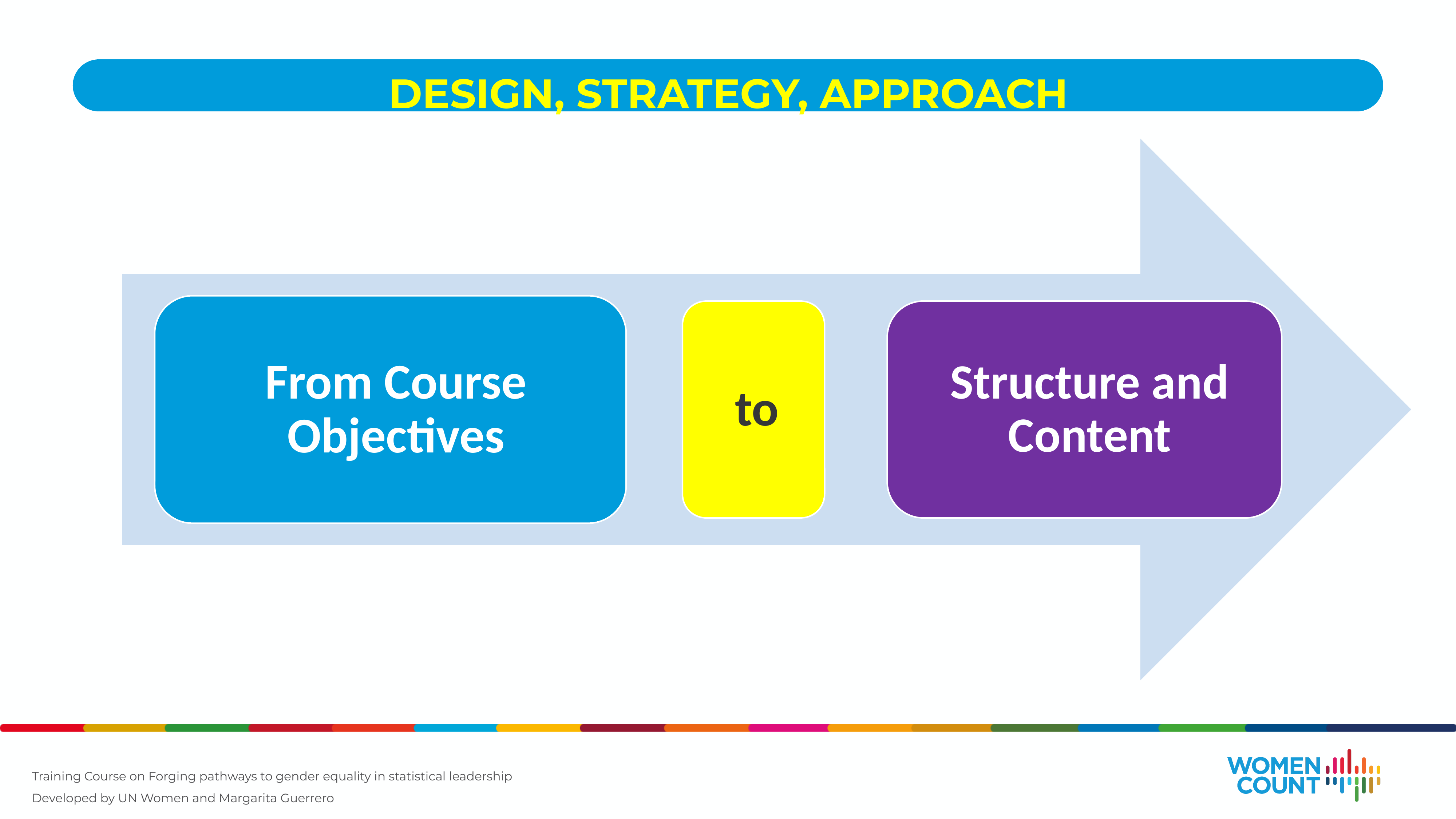

DESIGN, STRATEGY, APPROACH
From Course Objectives
to
Structure and Content
Training Course on Forging pathways to gender equality in statistical leadership
Developed by UN Women and Margarita Guerrero